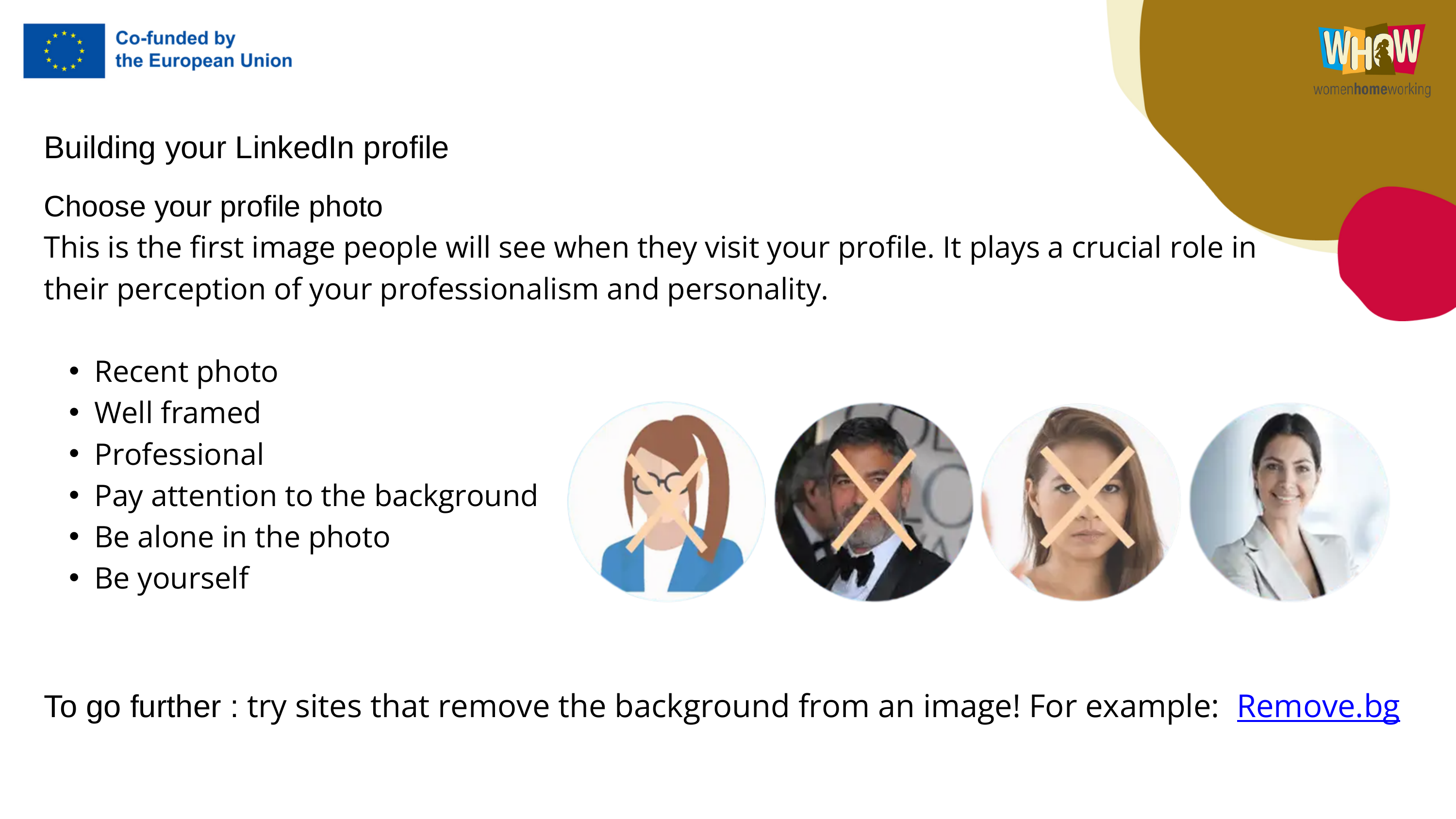

Building your LinkedIn profile
Choose your profile photo
This is the first image people will see when they visit your profile. It plays a crucial role in their perception of your professionalism and personality.

Recent photo
Well framed
Professional
Pay attention to the background
Be alone in the photo
Be yourself

To go further : try sites that remove the background from an image! For example:  Remove.bg